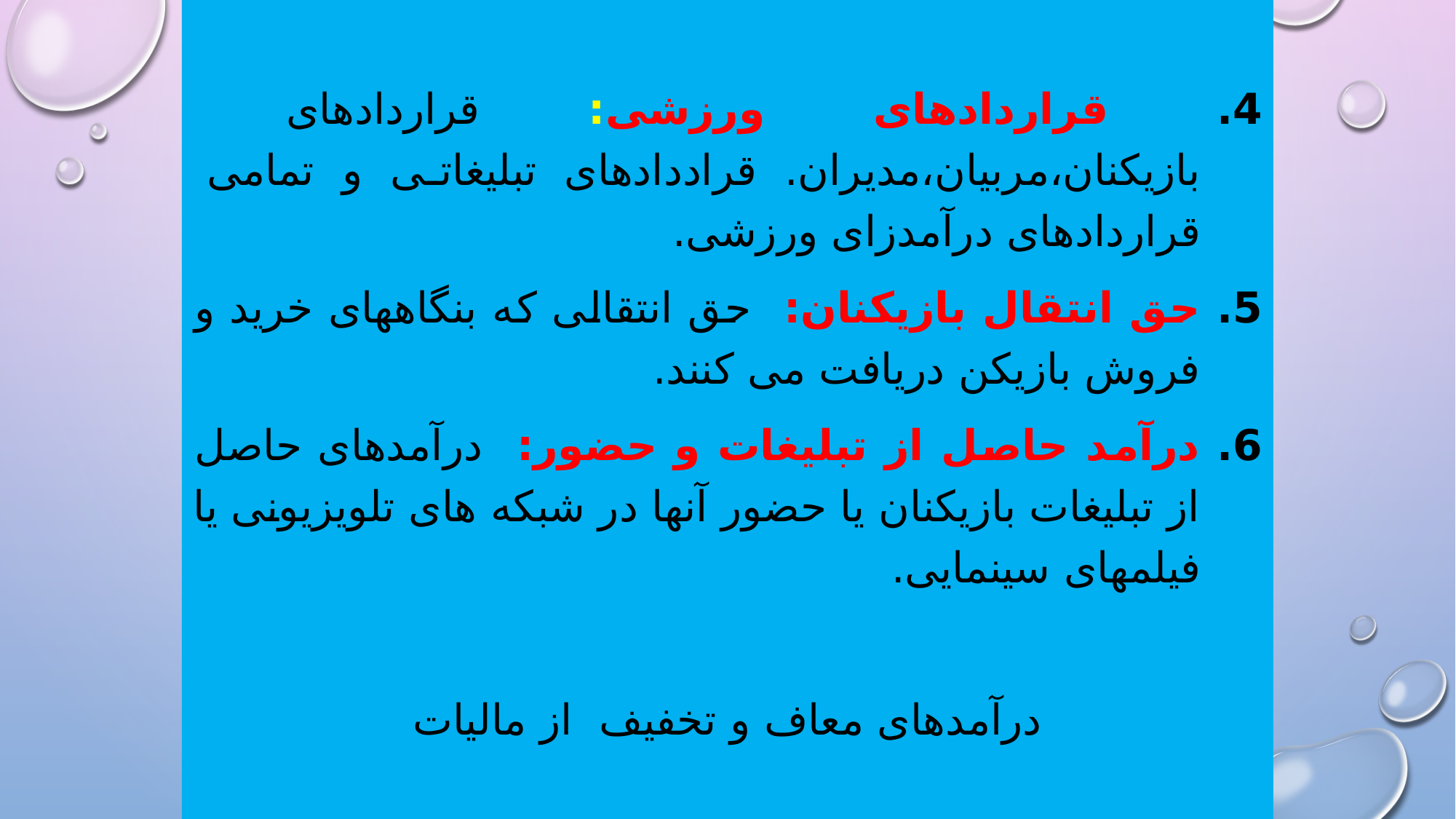

4. قراردادهای ورزشی: قراردادهای بازیکنان،مربیان،مدیران. قراددادهای تبلیغاتی و تمامی قراردادهای درآمدزای ورزشی.
5. حق انتقال بازیکنان:  حق انتقالی که بنگاههای خرید و فروش بازیکن دریافت می کنند.
6. درآمد حاصل از تبلیغات و حضور:  درآمدهای حاصل از تبلیغات بازیکنان یا حضور آنها در شبکه های تلویزیونی یا فیلمهای سینمایی.

درآمدهای معاف و تخفیف  از مالیات